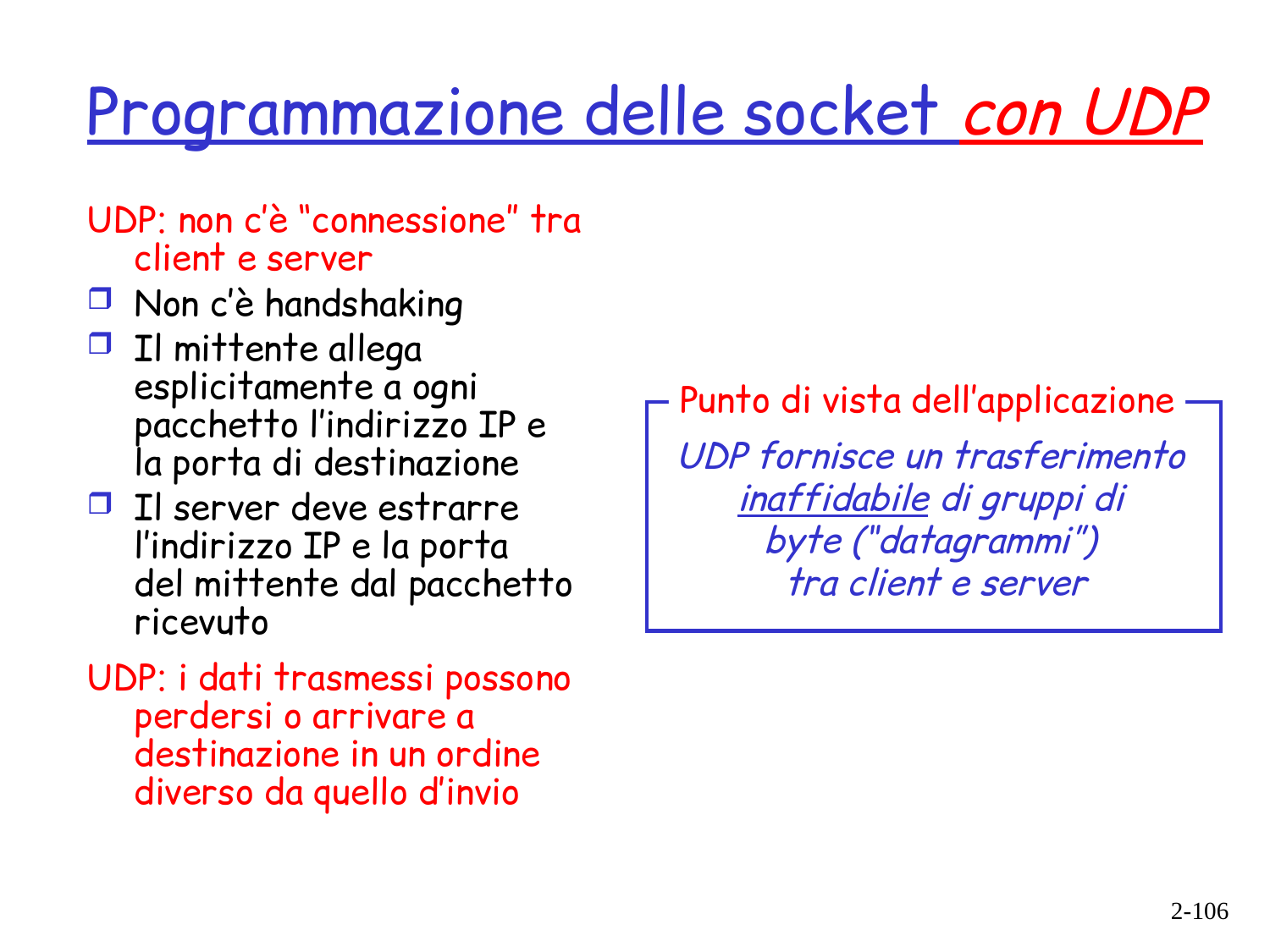

# Programmazione delle socket con UDP
UDP: non c’è “connessione” tra client e server
Non c’è handshaking
Il mittente allega esplicitamente a ogni pacchetto l’indirizzo IP e
la porta di destinazione
Il server deve estrarre l’indirizzo IP e la porta
del mittente dal pacchetto ricevuto
UDP: i dati trasmessi possono perdersi o arrivare a destinazione in un ordine diverso da quello d’invio
Punto di vista dell’applicazione

UDP fornisce un trasferimento
inaffidabile di gruppi di
byte (“datagrammi”)
 tra client e server
2-106